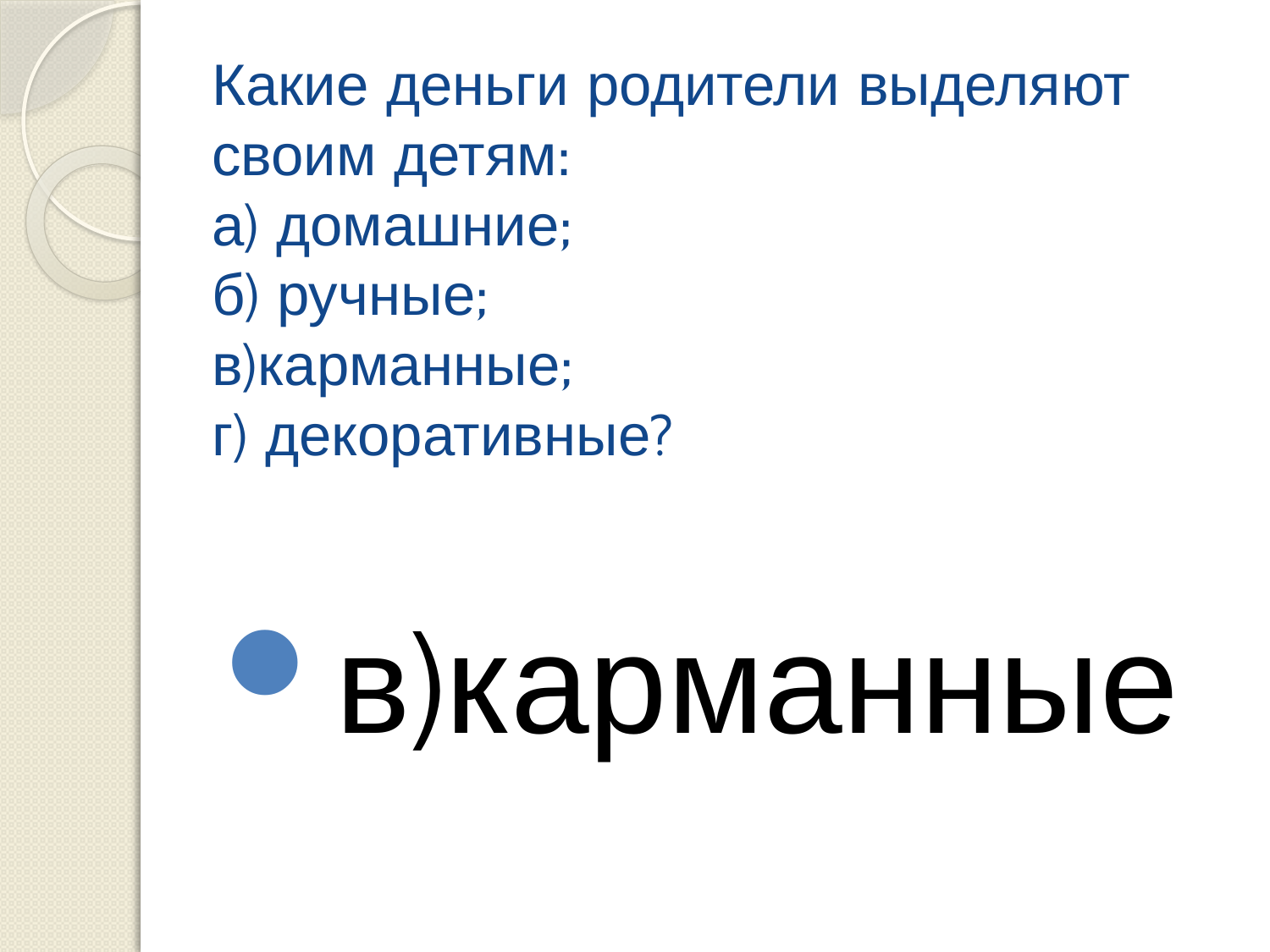

# Какие деньги родители выделяют своим детям: а) домашние; б) ручные; в)карманные; г) декоративные?
в)карманные